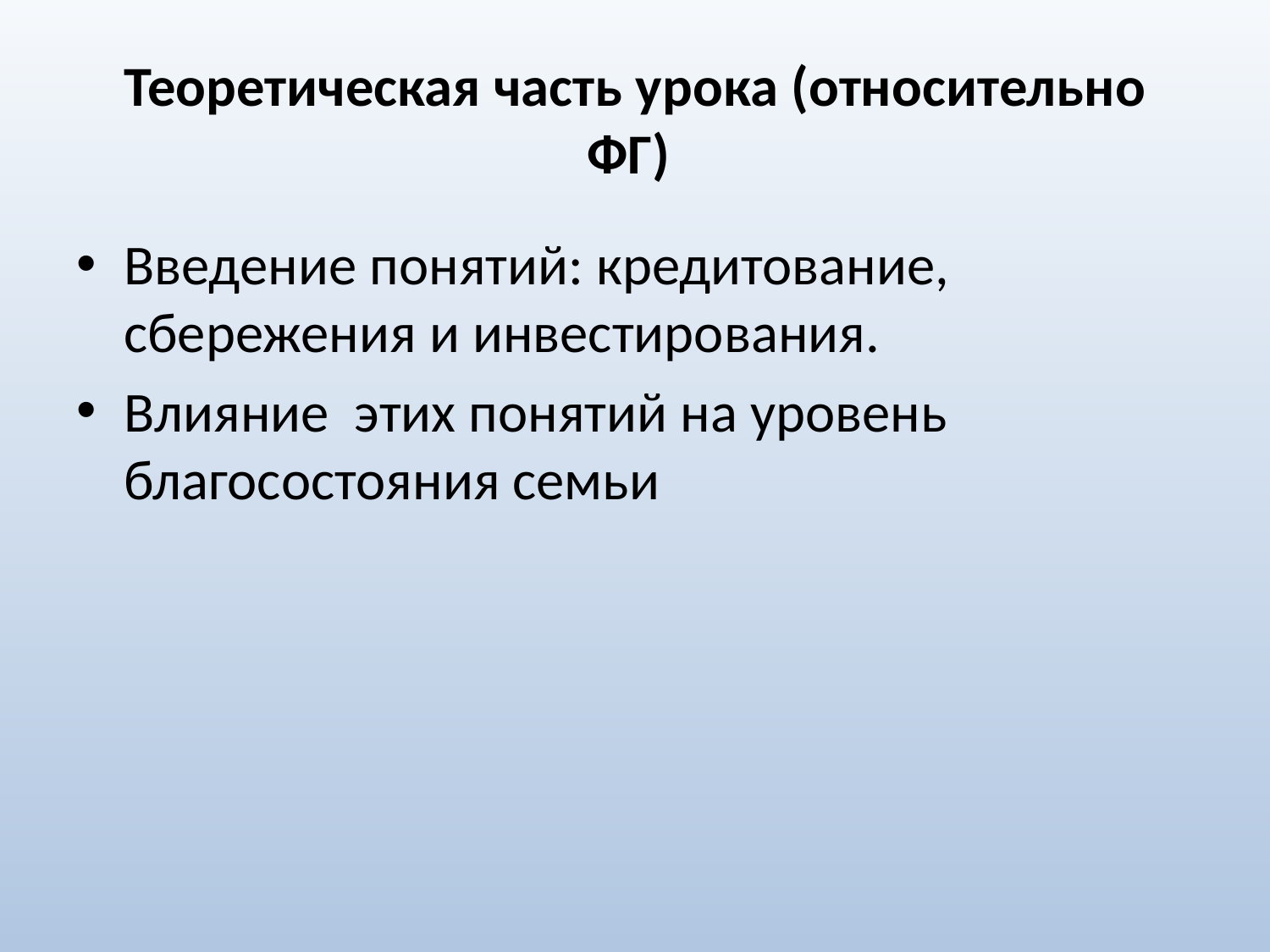

# Теоретическая часть урока (относительно ФГ)
Введение понятий: кредитование, сбережения и инвестирования.
Влияние  этих понятий на уровень благосостояния семьи